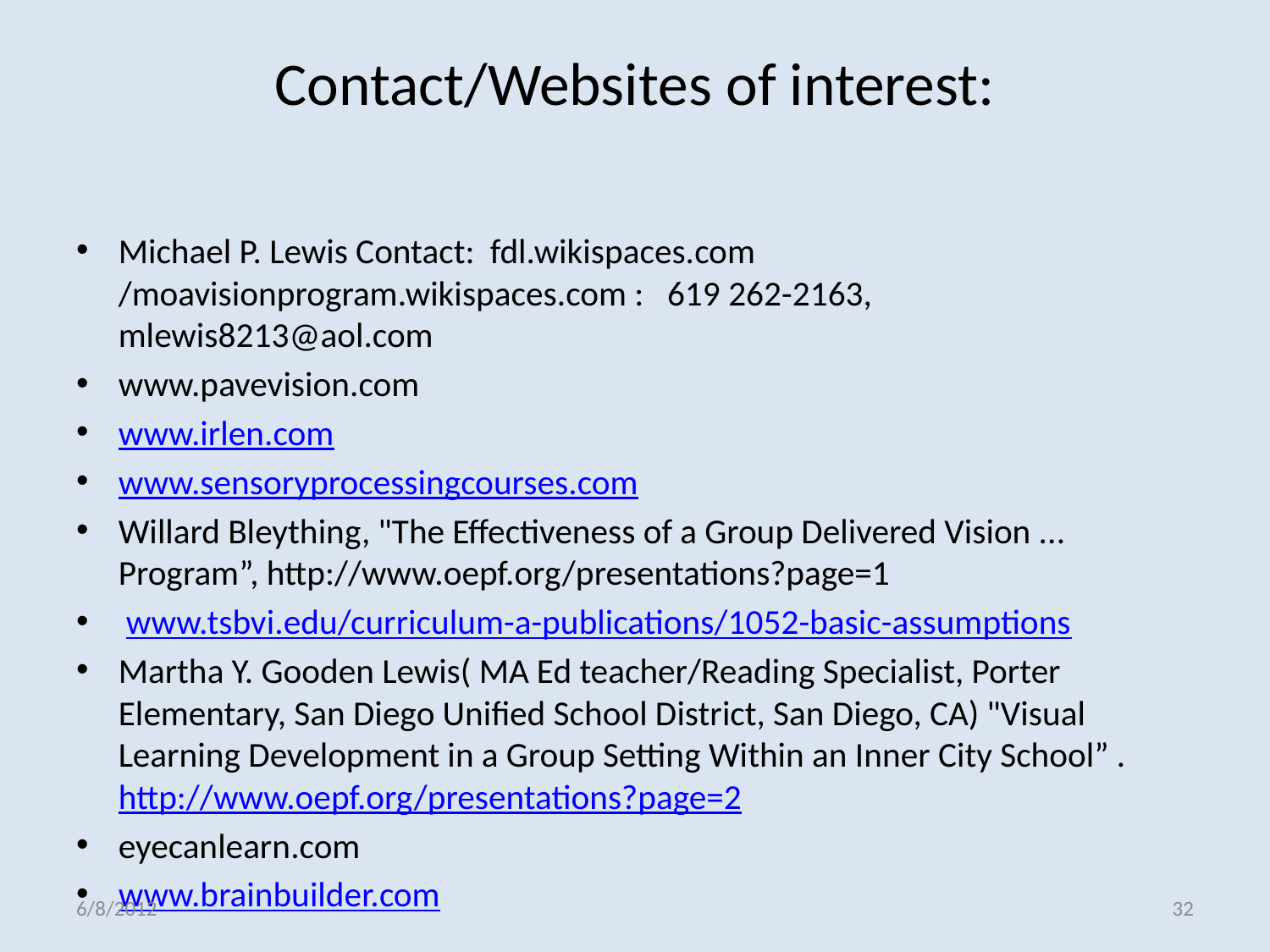

# Contact/Websites of interest:
Michael P. Lewis Contact:  fdl.wikispaces.com /moavisionprogram.wikispaces.com :   619 262-2163,  mlewis8213@aol.com
www.pavevision.com
www.irlen.com
www.sensoryprocessingcourses.com
Willard Bleything, "The Effectiveness of a Group Delivered Vision ... Program”, http://www.oepf.org/presentations?page=1
 www.tsbvi.edu/curriculum-a-publications/1052-basic-assumptions
Martha Y. Gooden Lewis( MA Ed teacher/Reading Specialist, Porter Elementary, San Diego Unified School District, San Diego, CA) "Visual Learning Development in a Group Setting Within an Inner City School” . http://www.oepf.org/presentations?page=2
eyecanlearn.com
www.brainbuilder.com
6/8/2012
32